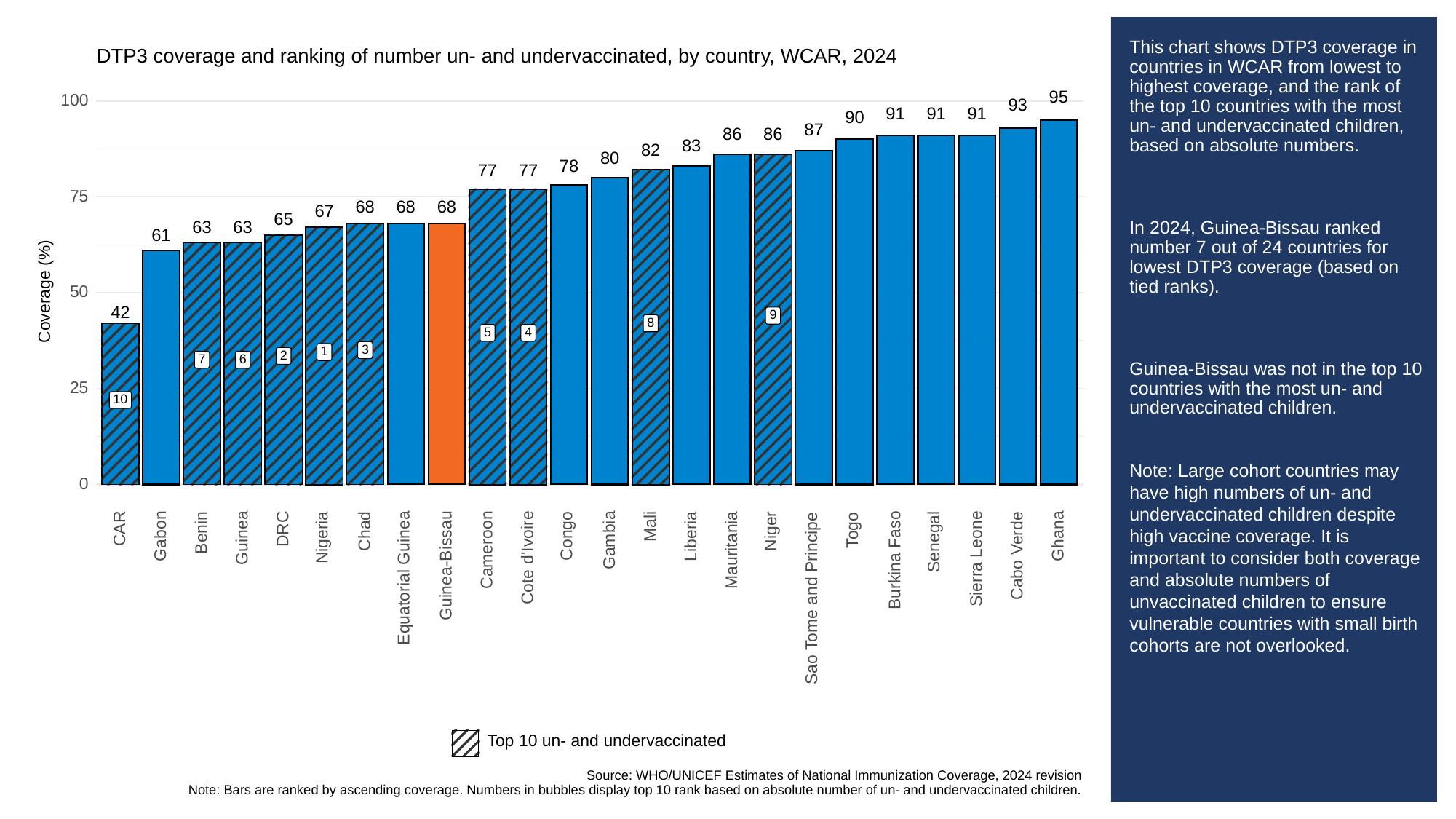

# This chart shows DTP3 coverage in countries in WCAR from lowest to highest coverage, and the rank of the top 10 countries with the most un- and undervaccinated children, based on absolute numbers.

In 2024, Guinea-Bissau ranked number 7 out of 24 countries for lowest DTP3 coverage (based on tied ranks).

Guinea-Bissau was not in the top 10 countries with the most un- and undervaccinated children.

Note: Large cohort countries may have high numbers of un- and undervaccinated children despite high vaccine coverage. It is important to consider both coverage and absolute numbers of unvaccinated children to ensure vulnerable countries with small birth cohorts are not overlooked.

DTP3 coverage and ranking of number un- and undervaccinated, by country, WCAR, 2024
95
100
93

91
91
91
90

87

86
86

83
82

80

78
77
77

75

68
68
68
67

65

63
63

61

Coverage (%)

50

42

9

8

5
4

3

1

2

6
7

25

10

0

Mali
Togo
CAR
DRC
Niger
Chad
Benin
Congo
Nigeria
Gabon
Ghana
Liberia
Guinea
Senegal
Gambia
Cameroon
Mauritania
Cabo Verde
Cote d'Ivoire
Sierra Leone
Burkina Faso
Guinea-Bissau
Equatorial Guinea
Sao Tome and Principe

Top 10 un- and undervaccinated

Source: WHO/UNICEF Estimates of National Immunization Coverage, 2024 revision
Note: Bars are ranked by ascending coverage. Numbers in bubbles display top 10 rank based on absolute number of un- and undervaccinated children.